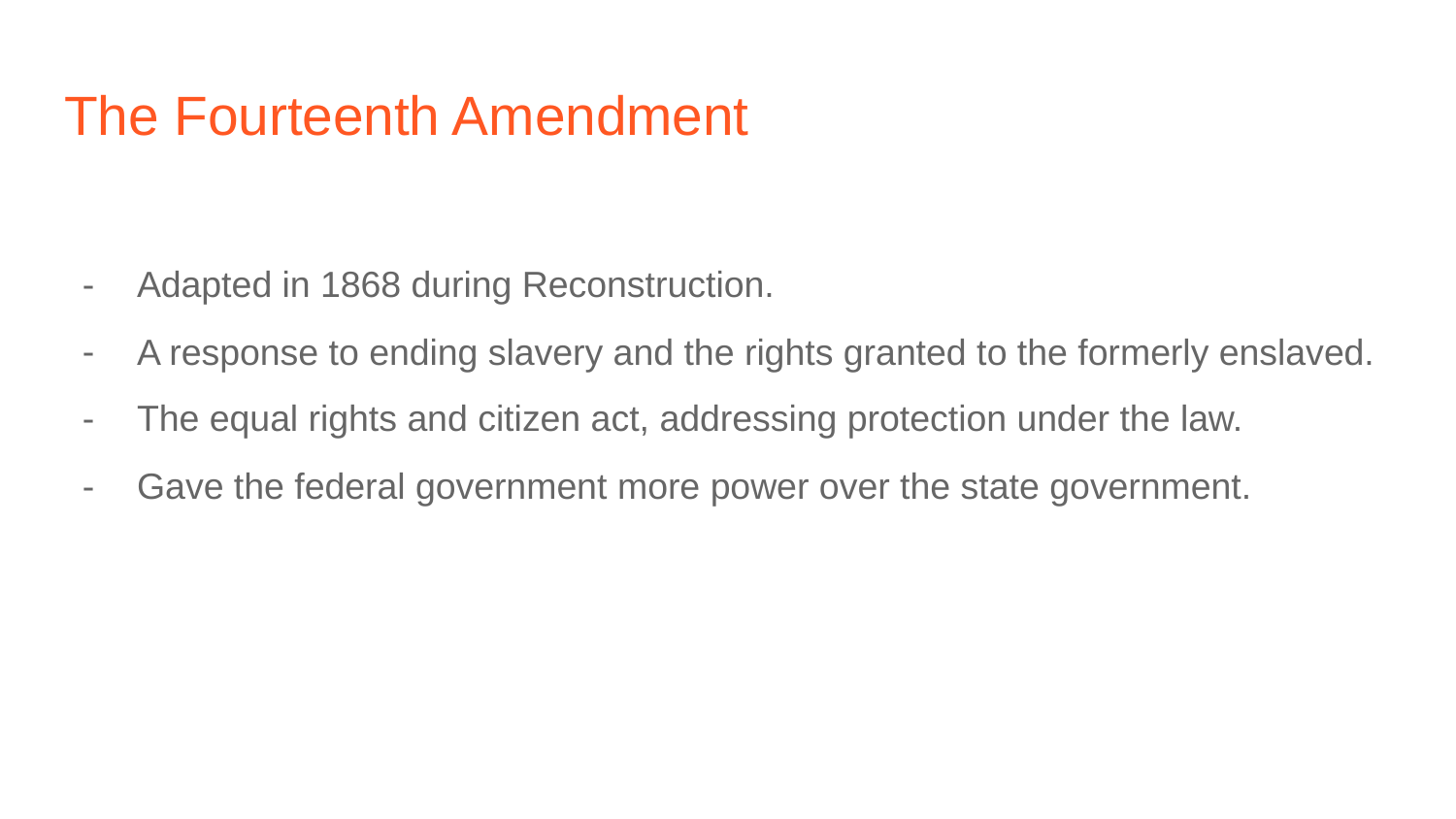

# The Fourteenth Amendment
Adapted in 1868 during Reconstruction.
A response to ending slavery and the rights granted to the formerly enslaved.
The equal rights and citizen act, addressing protection under the law.
Gave the federal government more power over the state government.